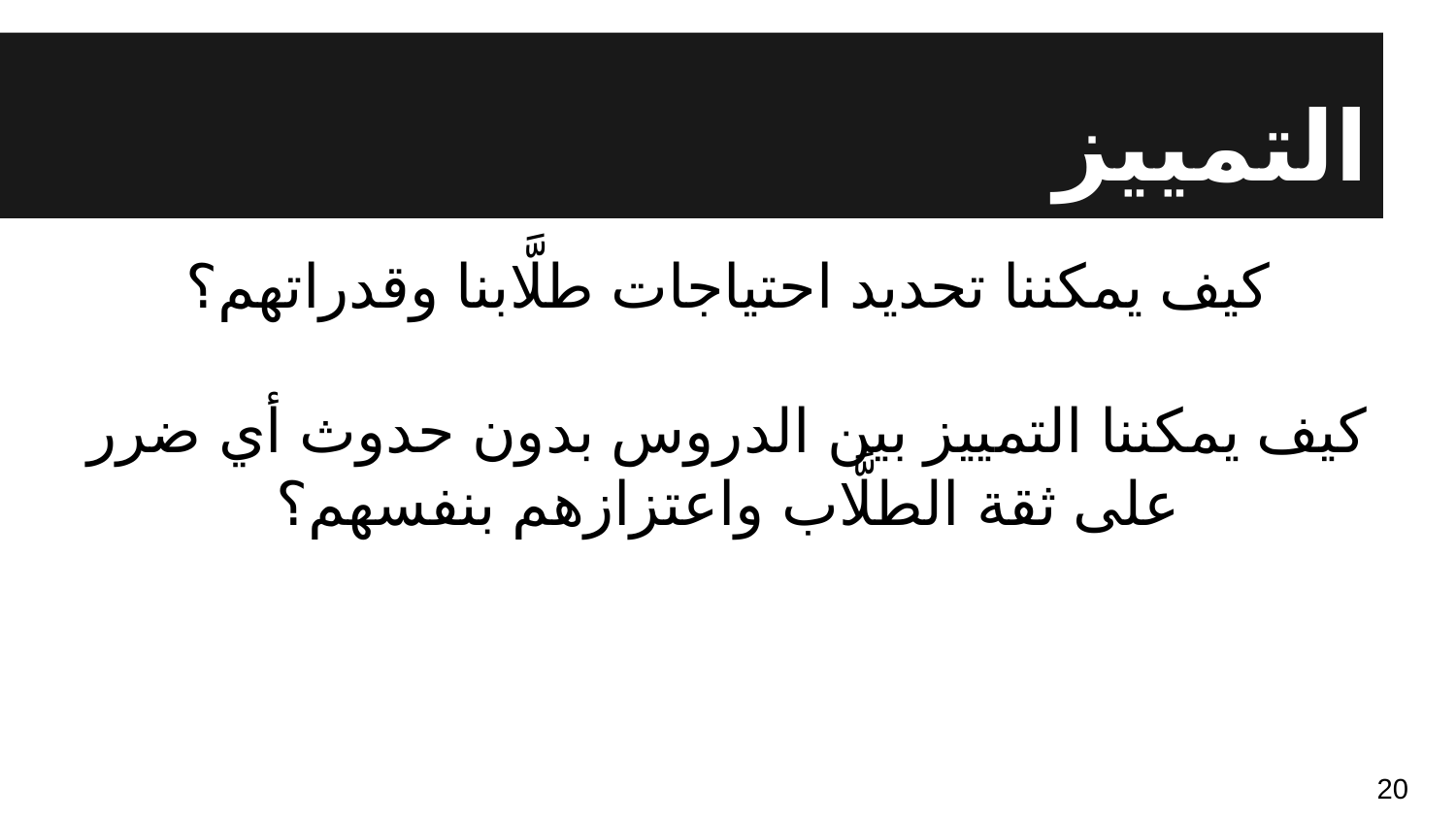

# التمييز
كيف يمكننا تحديد احتياجات طلَّابنا وقدراتهم؟

كيف يمكننا التمييز بين الدروس بدون حدوث أي ضرر على ثقة الطلَّاب واعتزازهم بنفسهم؟
20